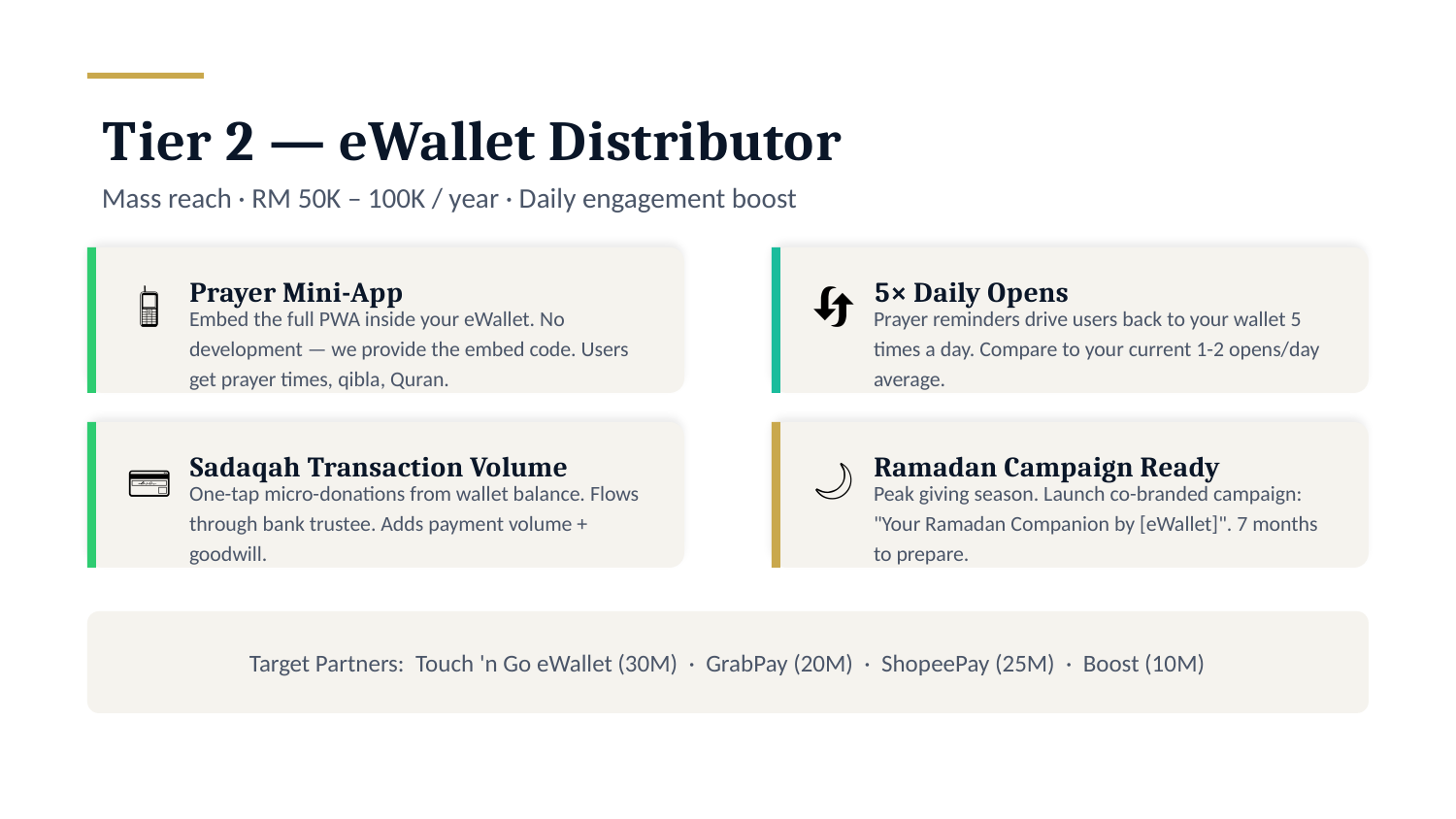

Tier 2 — eWallet Distributor
Mass reach · RM 50K – 100K / year · Daily engagement boost

📱
Prayer Mini-App
🔄
5× Daily Opens
Embed the full PWA inside your eWallet. No development — we provide the embed code. Users get prayer times, qibla, Quran.
Prayer reminders drive users back to your wallet 5 times a day. Compare to your current 1-2 opens/day average.

💳
Sadaqah Transaction Volume
🌙
Ramadan Campaign Ready
One-tap micro-donations from wallet balance. Flows through bank trustee. Adds payment volume + goodwill.
Peak giving season. Launch co-branded campaign: "Your Ramadan Companion by [eWallet]". 7 months to prepare.

Target Partners:  Touch 'n Go eWallet (30M)  ·  GrabPay (20M)  ·  ShopeePay (25M)  ·  Boost (10M)